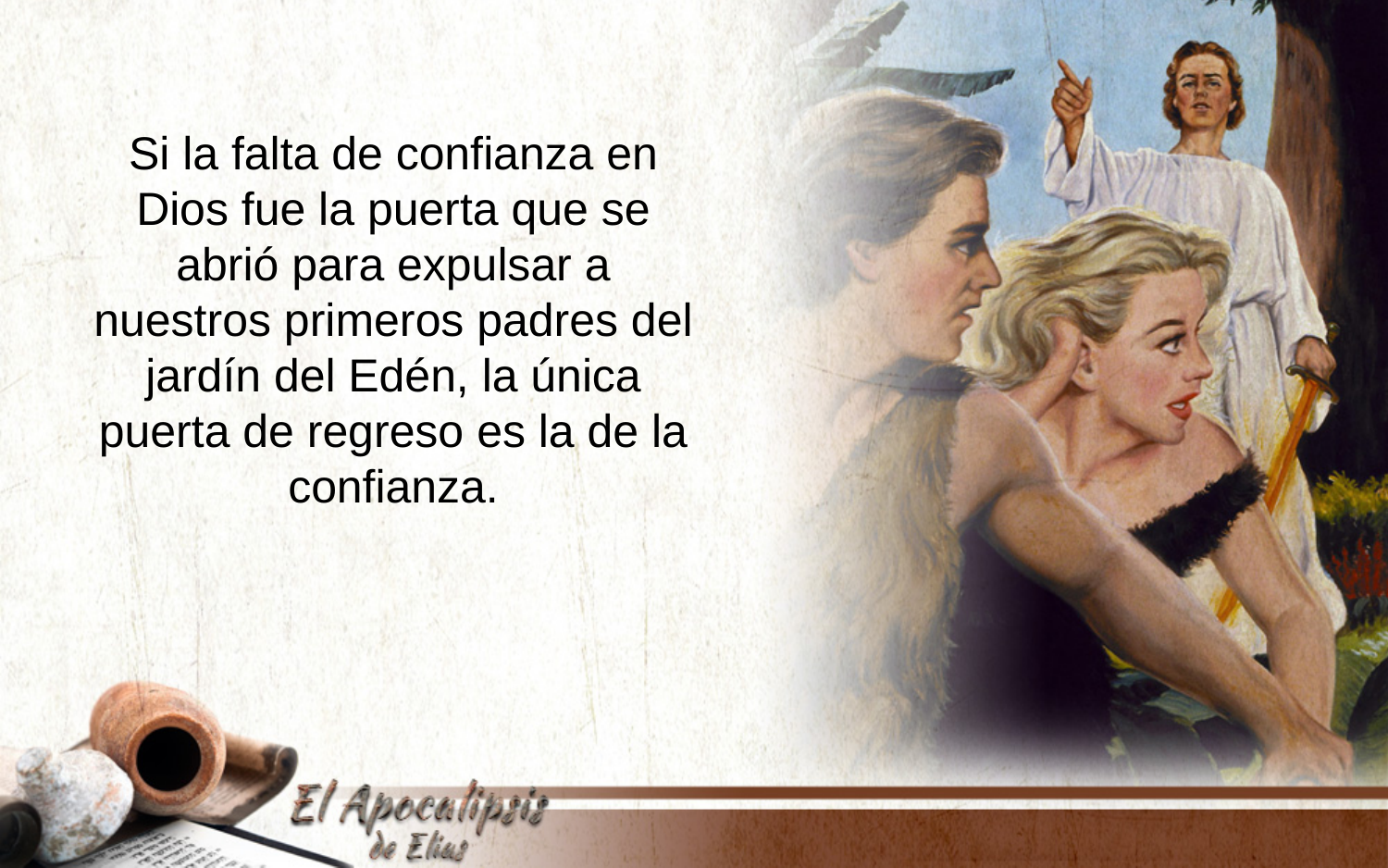

Si la falta de confianza en Dios fue la puerta que se abrió para expulsar a nuestros primeros padres del jardín del Edén, la única puerta de regreso es la de la confianza.